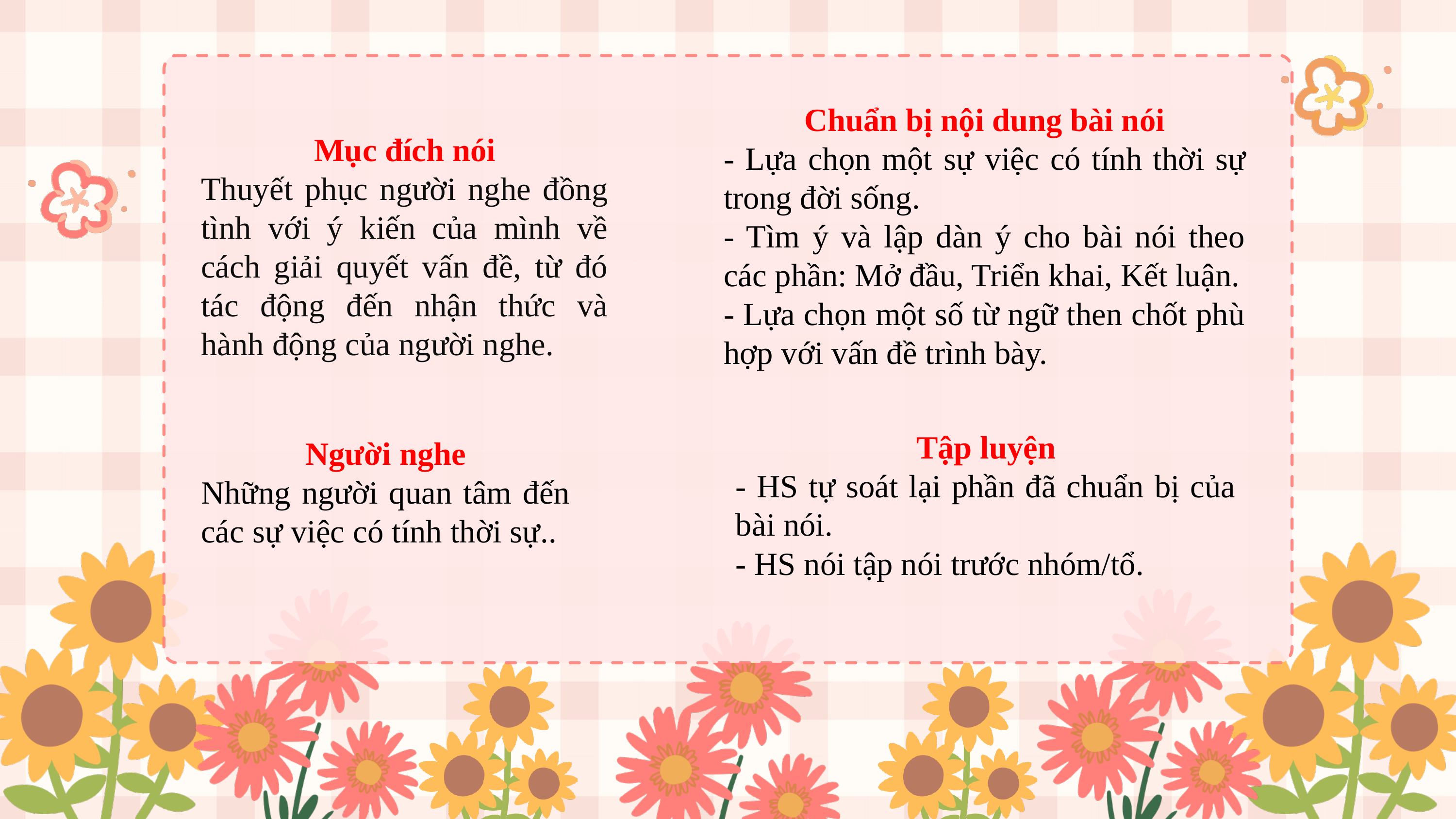

Chuẩn bị nội dung bài nói
- Lựa chọn một sự việc có tính thời sự trong đời sống.
- Tìm ý và lập dàn ý cho bài nói theo các phần: Mở đầu, Triển khai, Kết luận.
- Lựa chọn một số từ ngữ then chốt phù hợp với vấn đề trình bày.
Mục đích nói
Thuyết phục người nghe đồng tình với ý kiến của mình về cách giải quyết vấn đề, từ đó tác động đến nhận thức và hành động của người nghe.

Tập luyện
- HS tự soát lại phần đã chuẩn bị của bài nói.
- HS nói tập nói trước nhóm/tổ.
Người nghe
Những người quan tâm đến các sự việc có tính thời sự..